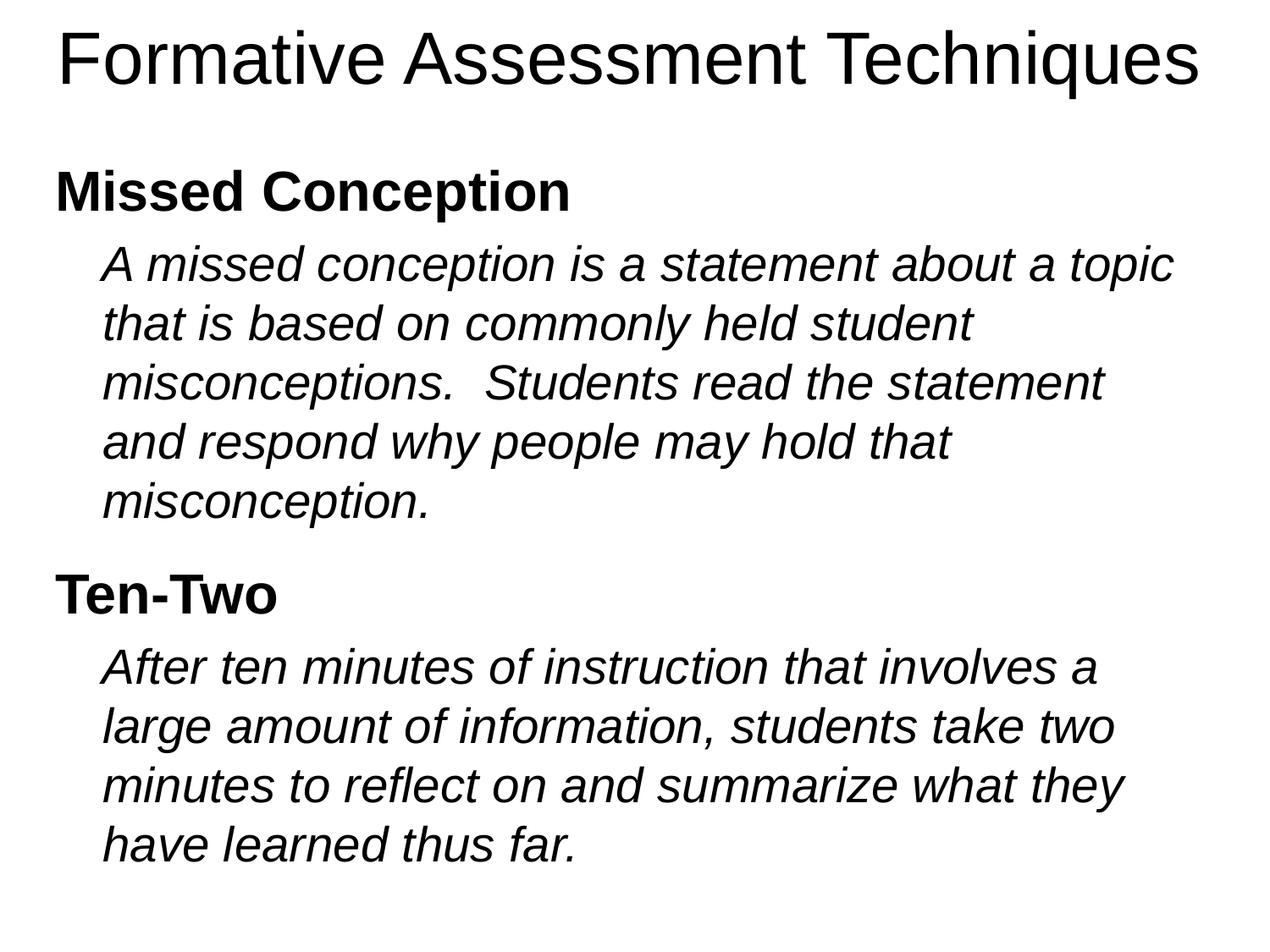

# Formative Assessment Techniques
Missed Conception
A missed conception is a statement about a topic that is based on commonly held student misconceptions.  Students read the statement and respond why people may hold that misconception.

Ten-Two
After ten minutes of instruction that involves a large amount of information, students take two minutes to reflect on and summarize what they have learned thus far.